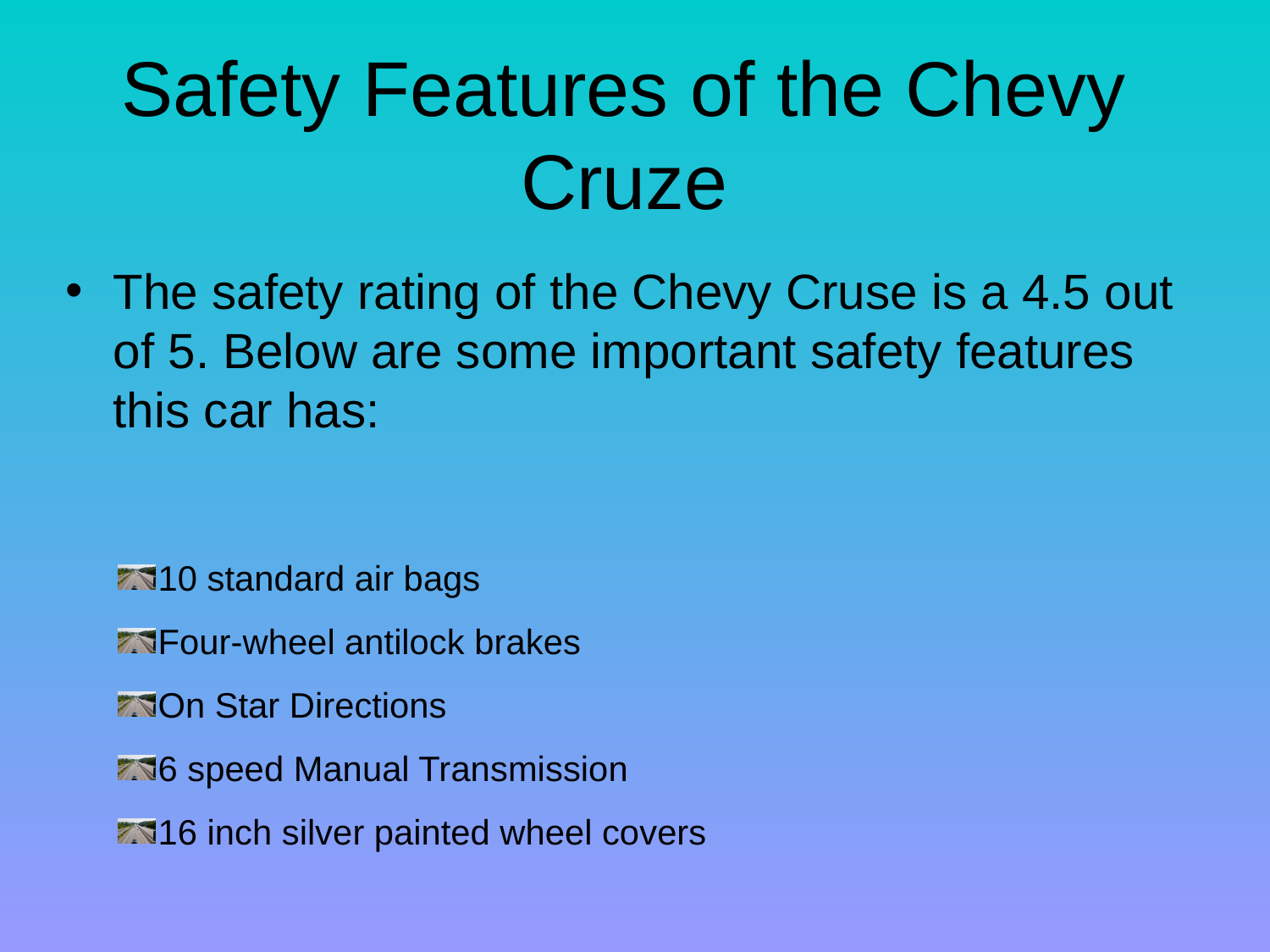

# Safety Features of the Chevy Cruze
The safety rating of the Chevy Cruse is a 4.5 out of 5. Below are some important safety features this car has:
10 standard air bags
Four-wheel antilock brakes
On Star Directions
6 speed Manual Transmission
16 inch silver painted wheel covers